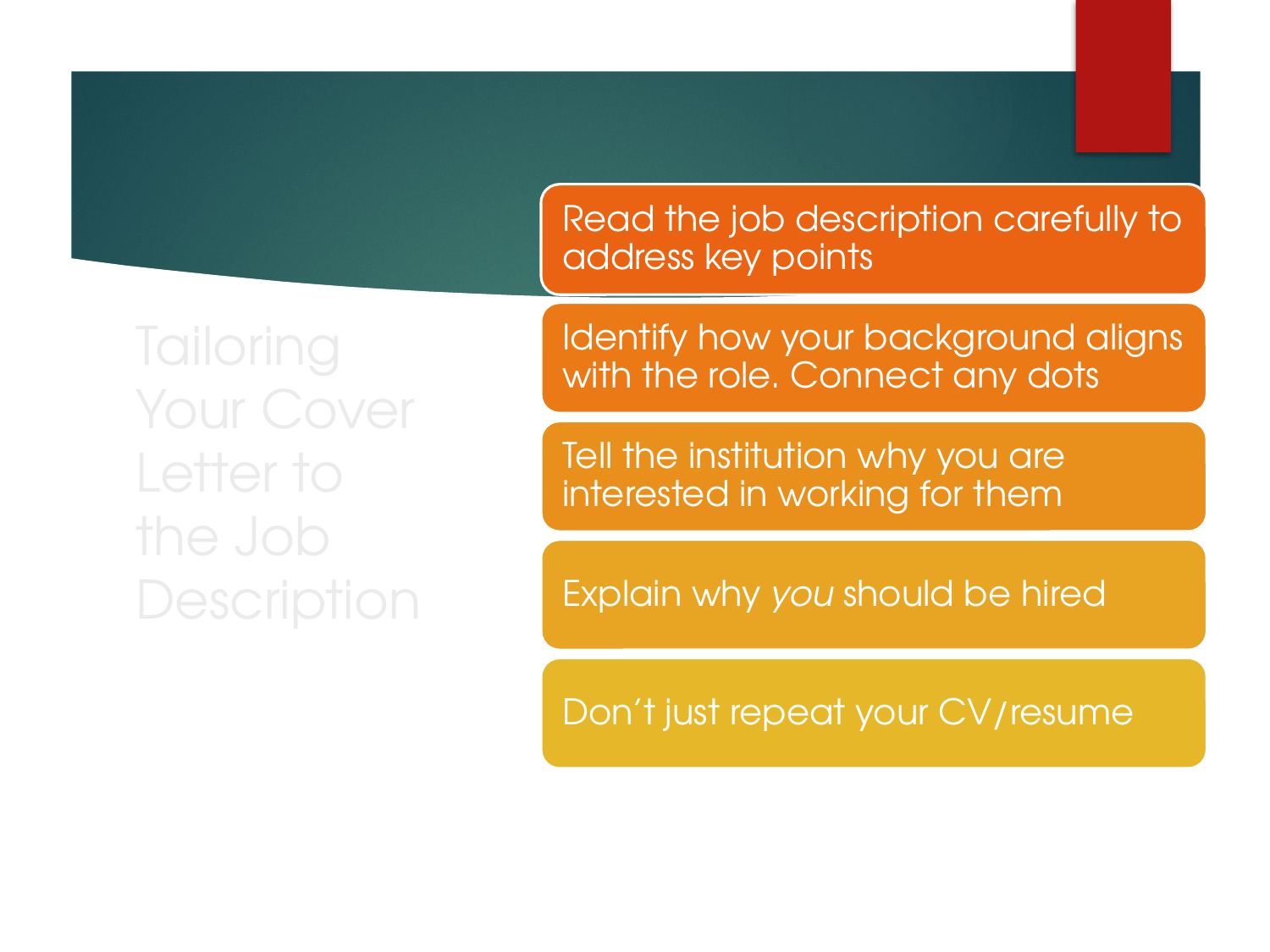

Read the job description carefully to address key points
Identify how your background aligns with the role. Connect any dots
Tell the institution why you are interested in working for them
Explain why you should be hired
Don’t just repeat your CV/resume
# Tailoring Your Cover Letter to the Job Description